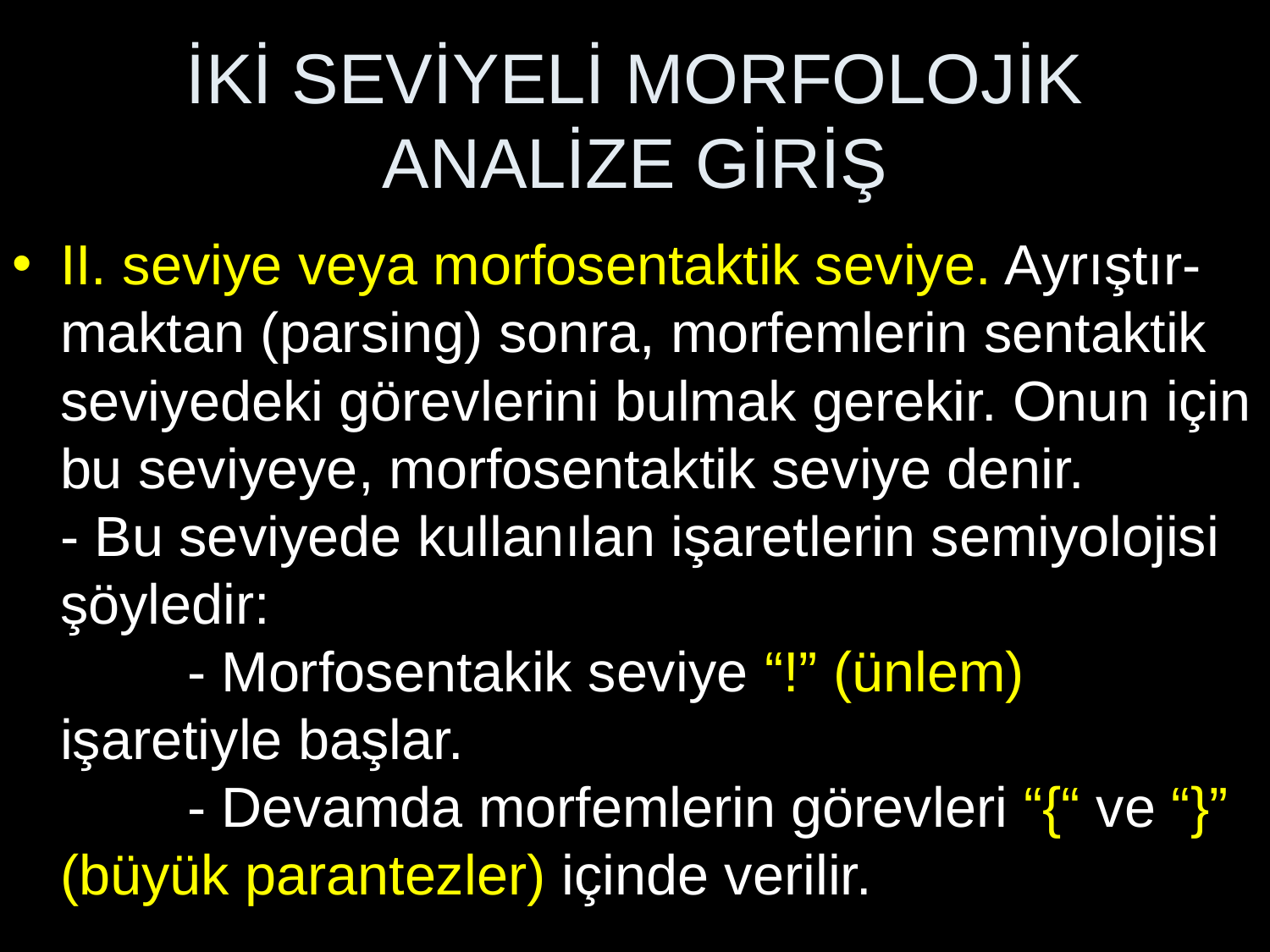

# İKİ SEVİYELİ MORFOLOJİK ANALİZE GİRİŞ
II. seviye veya morfosentaktik seviye. Ayrıştır-maktan (parsing) sonra, morfemlerin sentaktik seviyedeki görevlerini bulmak gerekir. Onun için bu seviyeye, morfosentaktik seviye denir.
- Bu seviyede kullanılan işaretlerin semiyolojisi şöyledir:
	- Morfosentakik seviye “!” (ünlem) işaretiyle başlar.
	- Devamda morfemlerin görevleri “{“ ve “}” (büyük parantezler) içinde verilir.